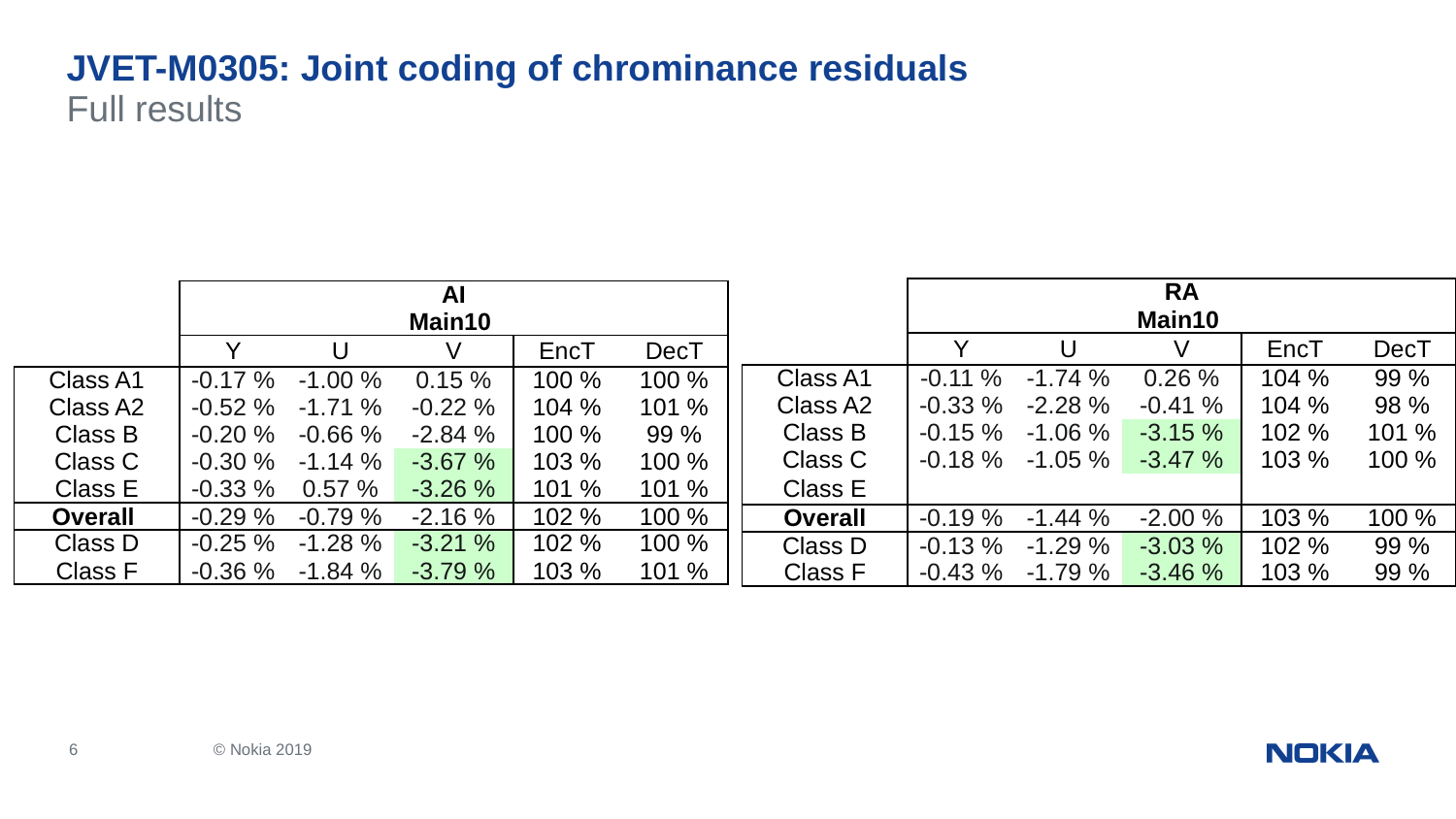

# JVET-M0305: Joint coding of chrominance residuals
Full results
|  |  |  | RA Main10 |  |  |
| --- | --- | --- | --- | --- | --- |
|  | Y | U | V | EncT | DecT |
| Class A1 | -0.11 % | -1.74 % | 0.26 % | 104 % | 99 % |
| Class A2 | -0.33 % | -2.28 % | -0.41 % | 104 % | 98 % |
| Class B | -0.15 % | -1.06 % | -3.15 % | 102 % | 101 % |
| Class C | -0.18 % | -1.05 % | -3.47 % | 103 % | 100 % |
| Class E |  |  |  |  |  |
| Overall | -0.19 % | -1.44 % | -2.00 % | 103 % | 100 % |
| Class D | -0.13 % | -1.29 % | -3.03 % | 102 % | 99 % |
| Class F | -0.43 % | -1.79 % | -3.46 % | 103 % | 99 % |
|  |  |  | AI Main10 |  |  |
| --- | --- | --- | --- | --- | --- |
|  | Y | U | V | EncT | DecT |
| Class A1 | -0.17 % | -1.00 % | 0.15 % | 100 % | 100 % |
| Class A2 | -0.52 % | -1.71 % | -0.22 % | 104 % | 101 % |
| Class B | -0.20 % | -0.66 % | -2.84 % | 100 % | 99 % |
| Class C | -0.30 % | -1.14 % | -3.67 % | 103 % | 100 % |
| Class E | -0.33 % | 0.57 % | -3.26 % | 101 % | 101 % |
| Overall | -0.29 % | -0.79 % | -2.16 % | 102 % | 100 % |
| Class D | -0.25 % | -1.28 % | -3.21 % | 102 % | 100 % |
| Class F | -0.36 % | -1.84 % | -3.79 % | 103 % | 101 % |